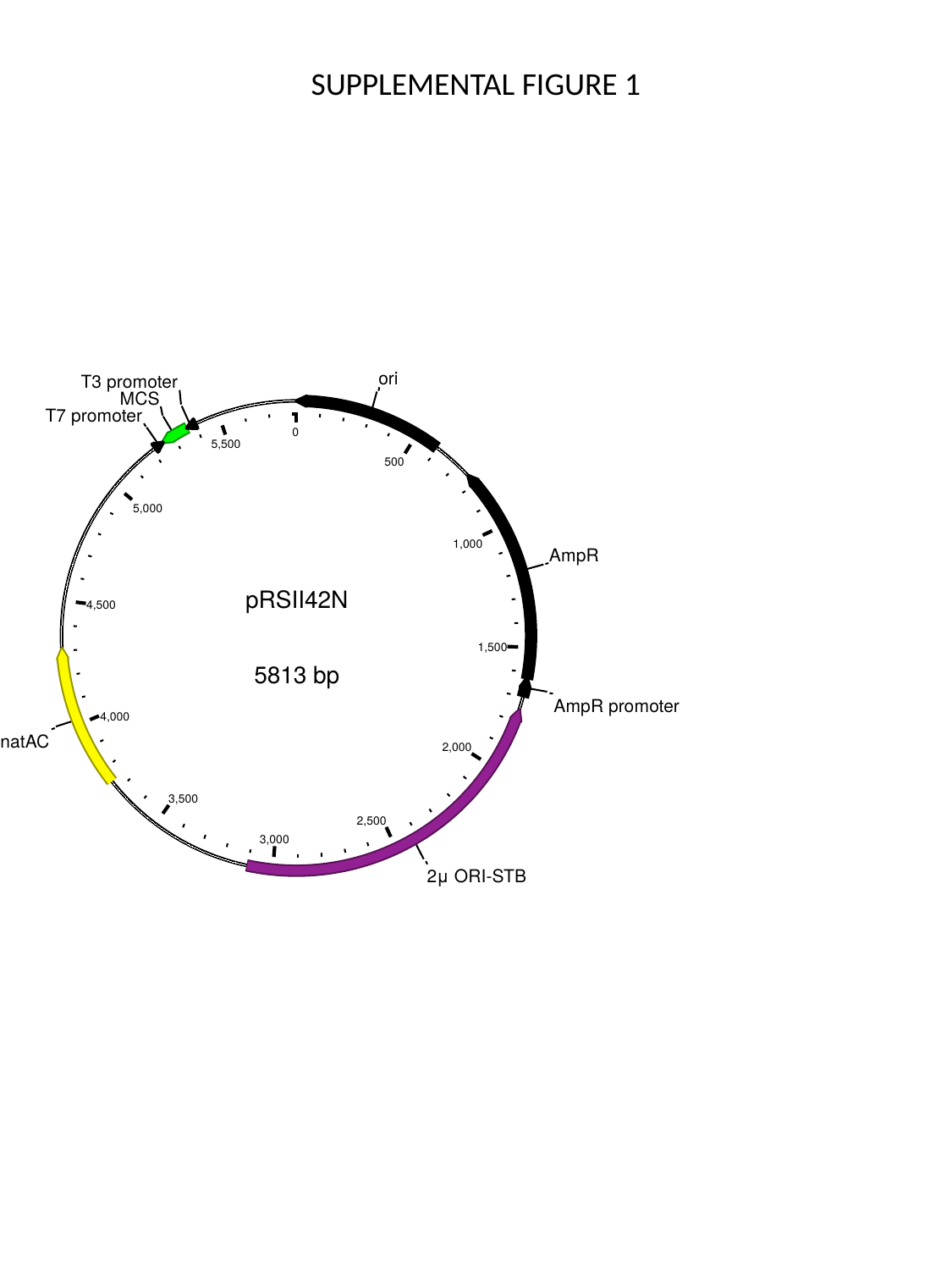

SUPPLEMENTAL FIGURE 1
ori
T3 promoter
MCS

T7 promoter

0

5,500

500

5,000

1,000
AmpR

pRSII42N
4,500

1,500

5813 bp

AmpR promoter

4,000

natAC

2,000

3,500

2,500

3,000

2μ ORI-STB